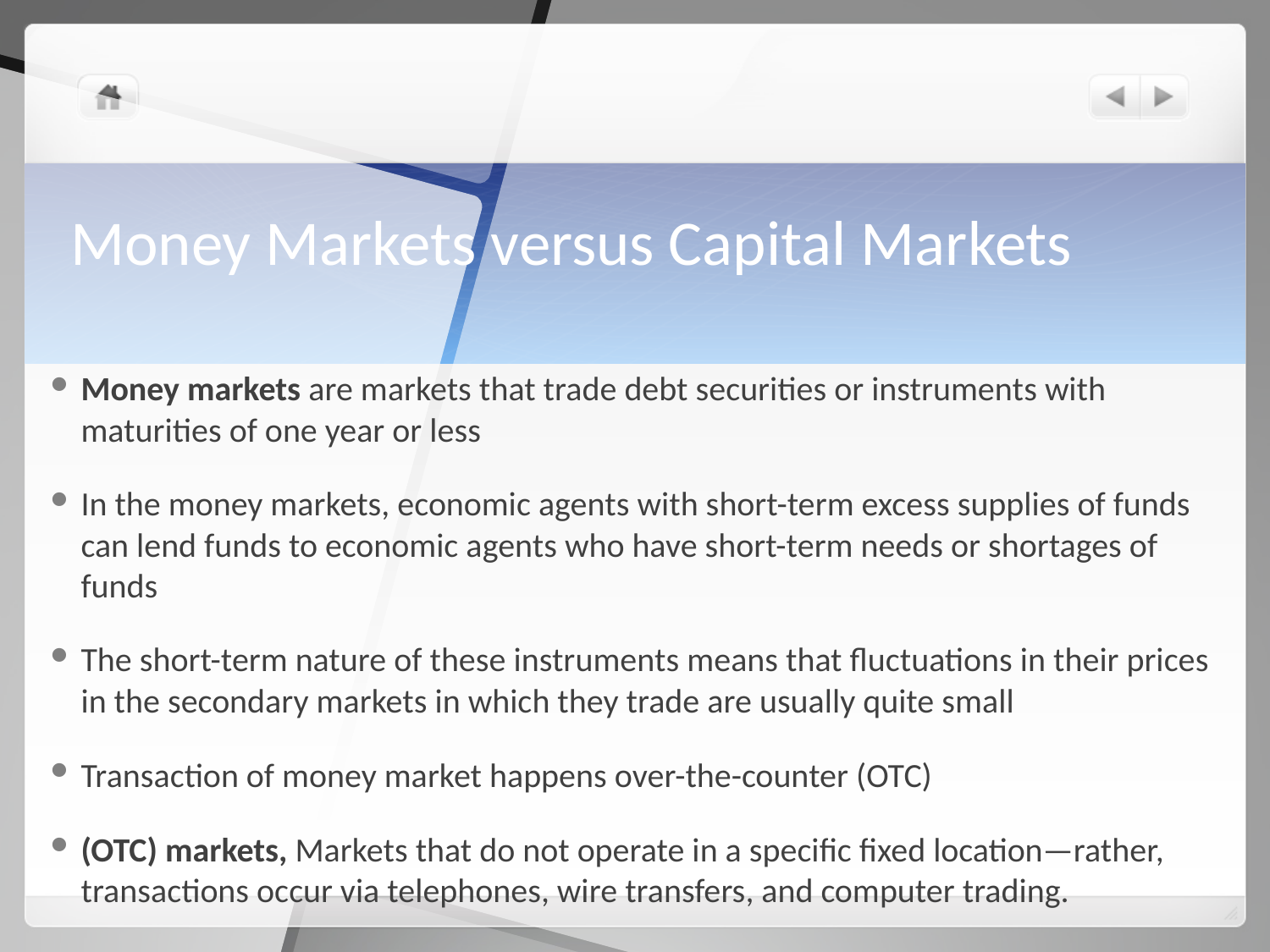

# Money Markets versus Capital Markets
Money markets are markets that trade debt securities or instruments with maturities of one year or less
In the money markets, economic agents with short-term excess supplies of funds can lend funds to economic agents who have short-term needs or shortages of funds
The short-term nature of these instruments means that fluctuations in their prices in the secondary markets in which they trade are usually quite small
Transaction of money market happens over-the-counter (OTC)
(OTC) markets, Markets that do not operate in a specific fixed location—rather, transactions occur via telephones, wire transfers, and computer trading.